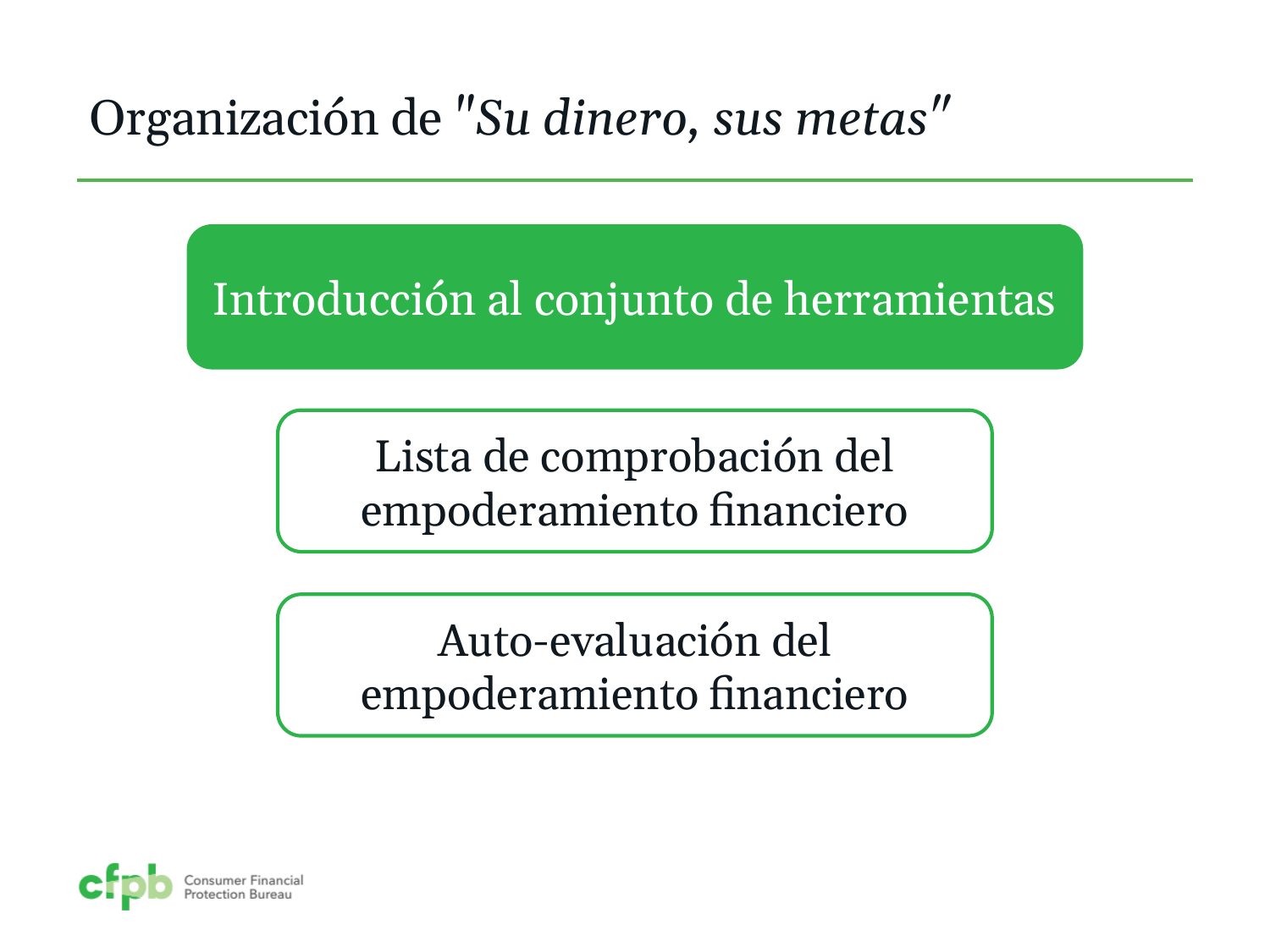

# Organización de "Su dinero, sus metas"
Introducción al conjunto de herramientas
Lista de comprobación del empoderamiento financiero
Auto-evaluación del empoderamiento financiero